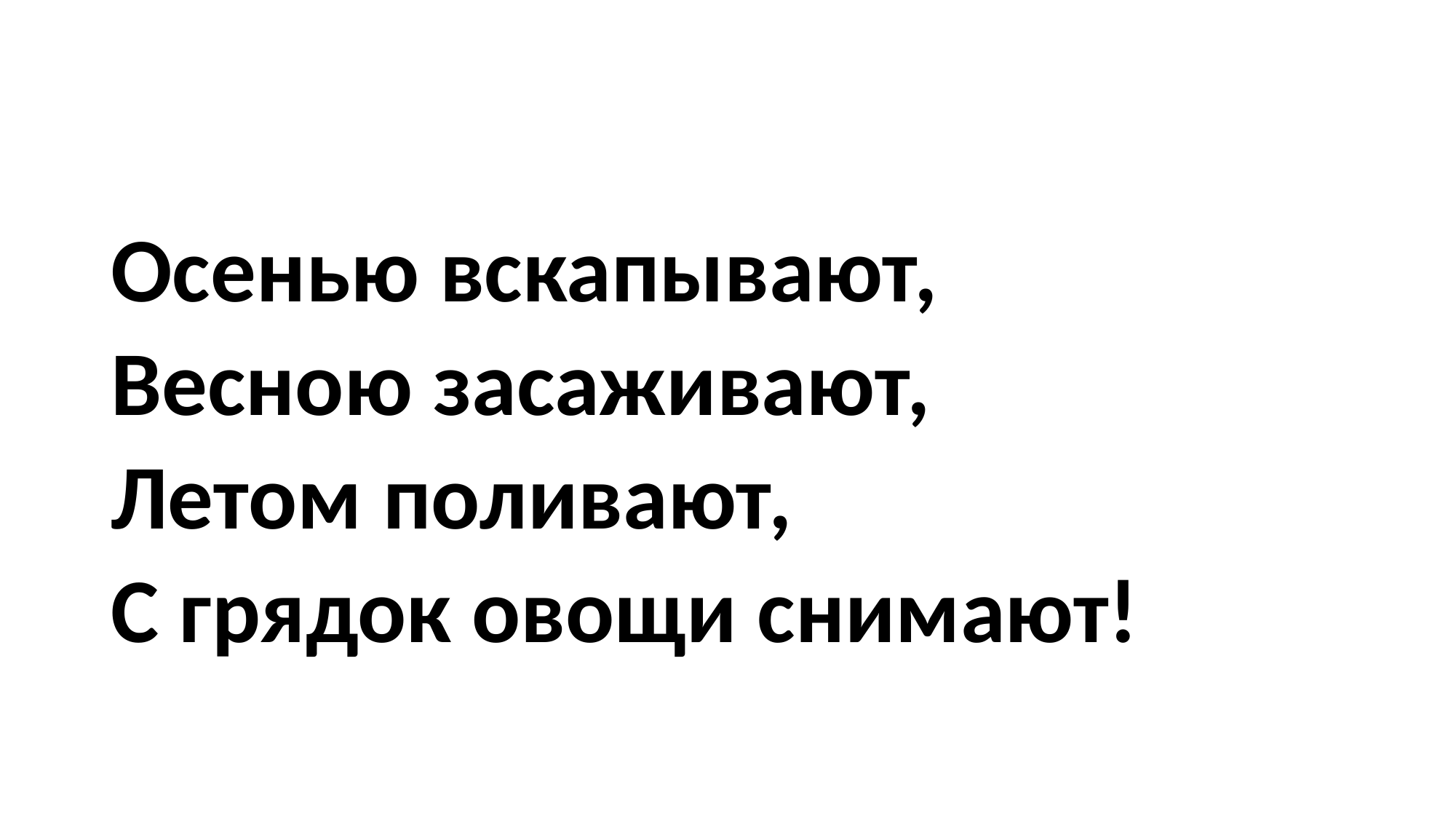

#
Осенью вскапывают,
Весною засаживают,
Летом поливают,
С грядок овощи снимают!